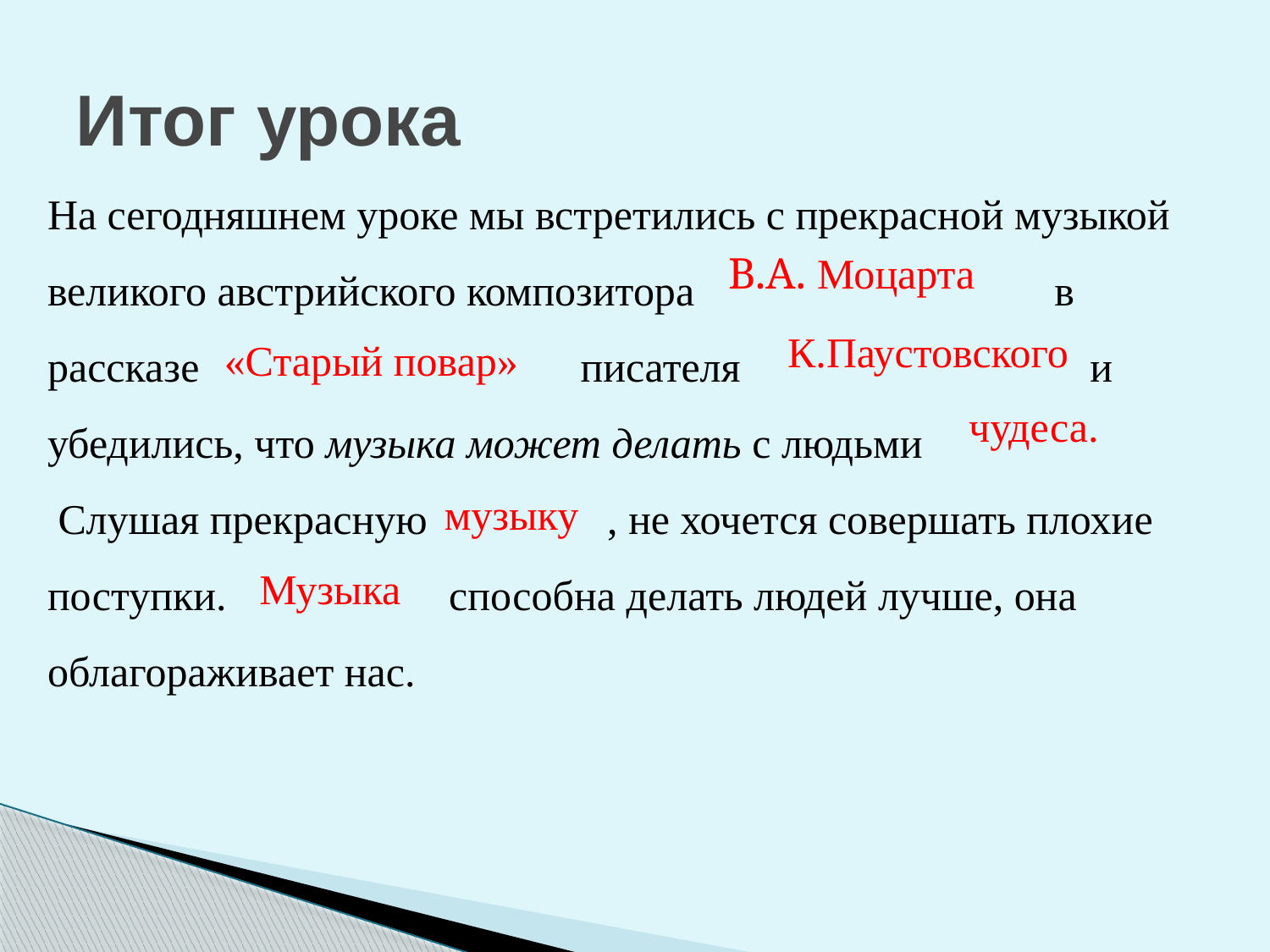

# Итог урока
На сегодняшнем уроке мы встретились с прекрасной музыкой великого австрийского композитора                                  в рассказе                                    писателя                                 и убедились, что музыка может делать с людьми                           Слушая прекрасную                 , не хочется совершать плохие поступки.                     способна делать людей лучше, она облагораживает нас.

В.А. Моцарта

К.Паустовского
«Старый повар»
чудеса.
музыку
Музыка